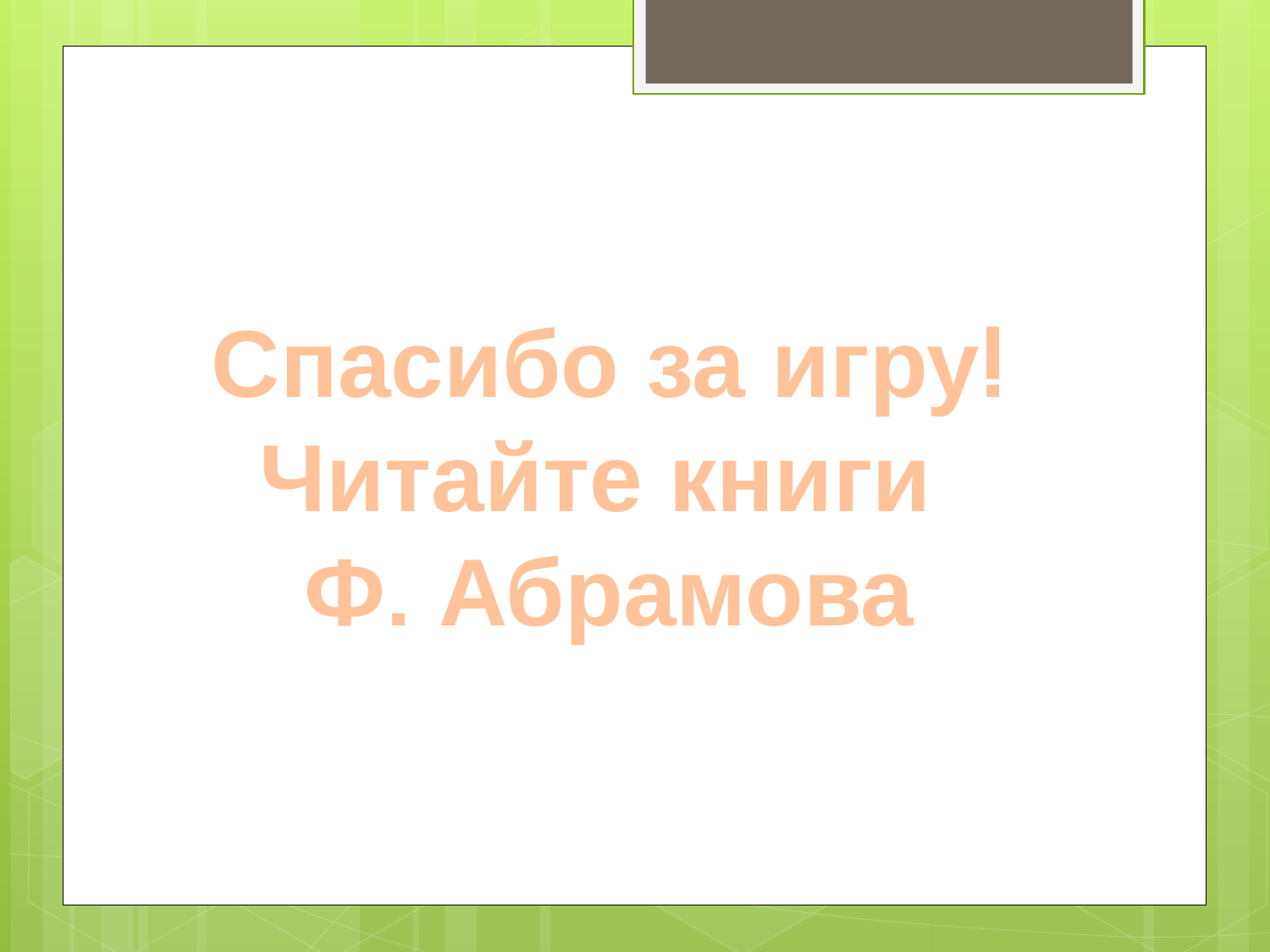

Спасибо за игру!
Читайте книги
Ф. Абрамова